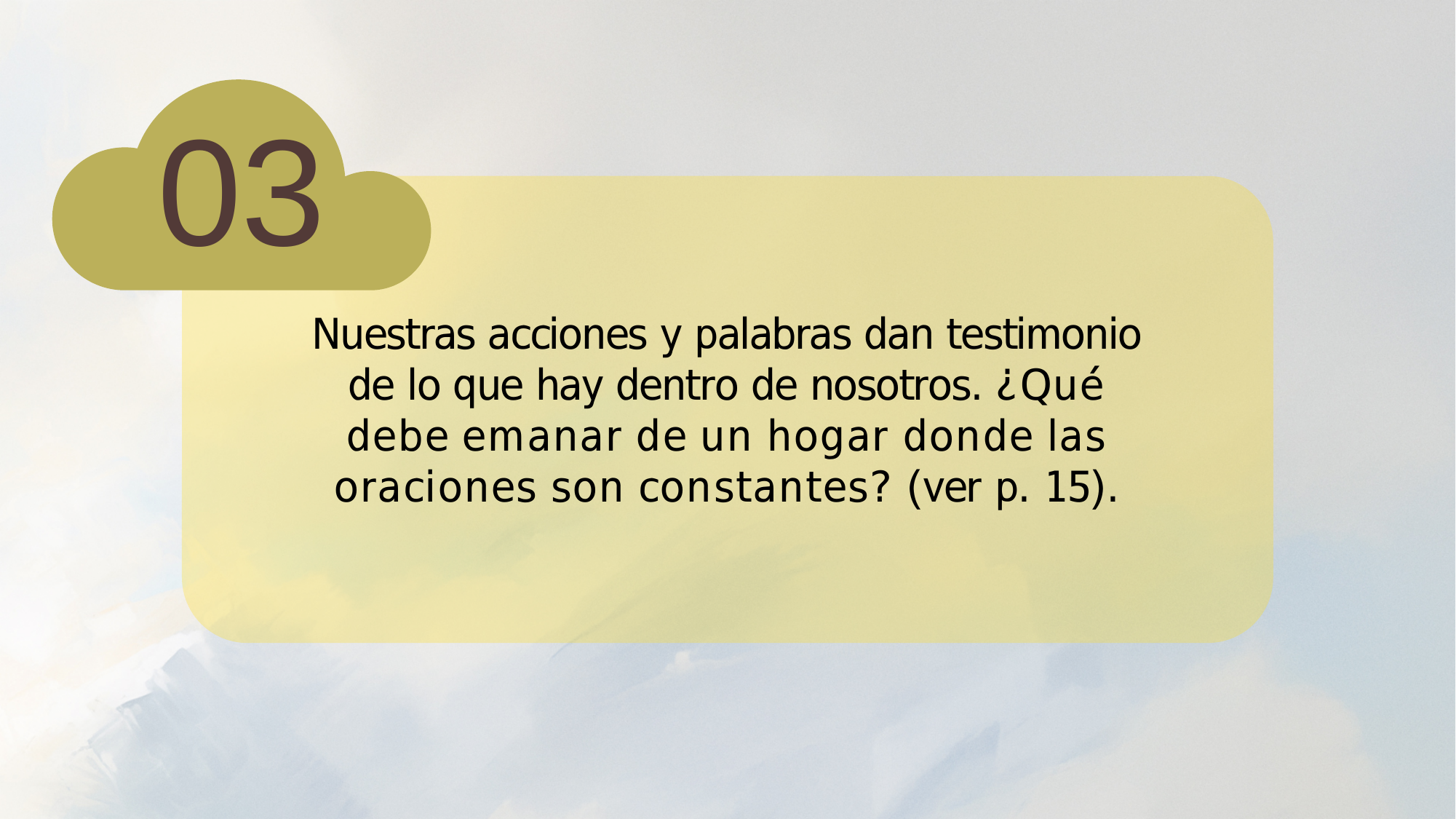

03

Nuestras acciones y palabras dan testimonio de lo que hay dentro de nosotros. ¿Qué debe emanar de un hogar donde las oraciones son constantes? (ver p. 15).